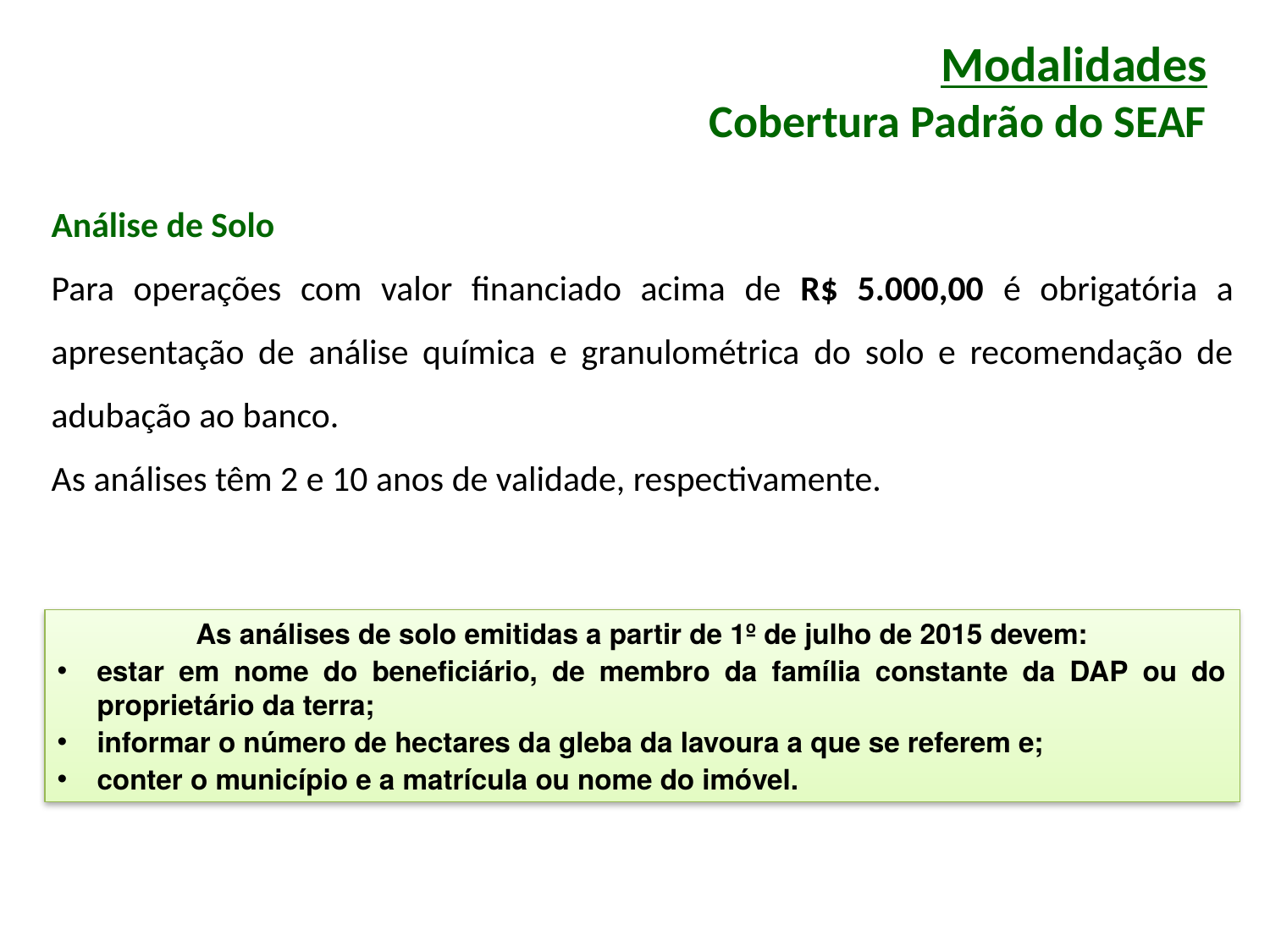

Modalidades
Cobertura Padrão do SEAF
SEGURO DA AGRICULTURA FAMILIAR
Análise de Solo
Para operações com valor financiado acima de R$ 5.000,00 é obrigatória a apresentação de análise química e granulométrica do solo e recomendação de adubação ao banco.
As análises têm 2 e 10 anos de validade, respectivamente.
As análises de solo emitidas a partir de 1º de julho de 2015 devem:
estar em nome do beneficiário, de membro da família constante da DAP ou do proprietário da terra;
informar o número de hectares da gleba da lavoura a que se referem e;
conter o município e a matrícula ou nome do imóvel.
Ministério do
Desenvolvimento Agrário
Secretaria da
Agricultura Familiar